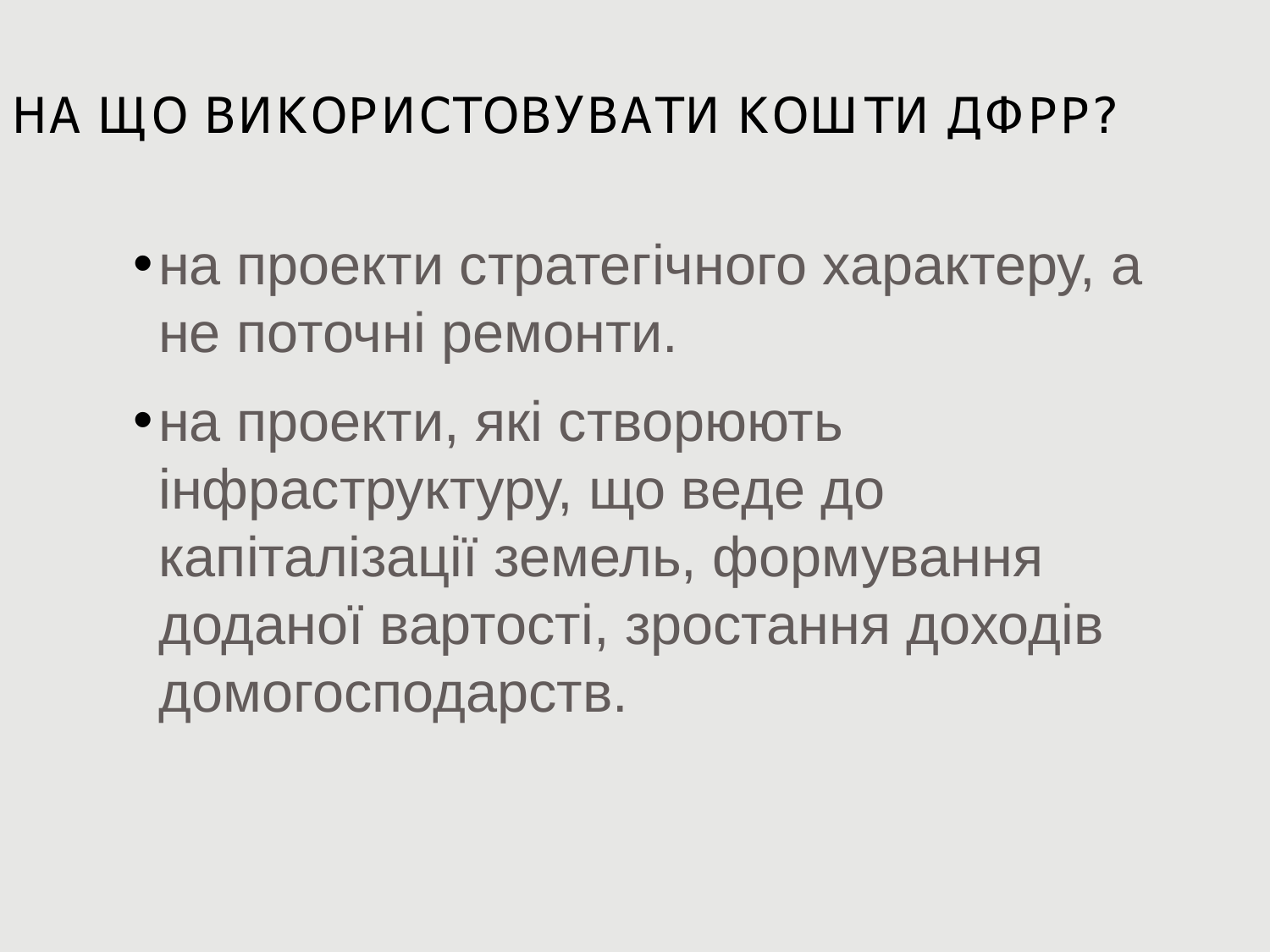

на проекти стратегічного характеру, а не поточні ремонти.
на проекти, які створюють інфраструктуру, що веде до капіталізації земель, формування доданої вартості, зростання доходів домогосподарств.
НА ЩО ВИКОРИСТОВУВАТИ КОШТИ ДФРР?